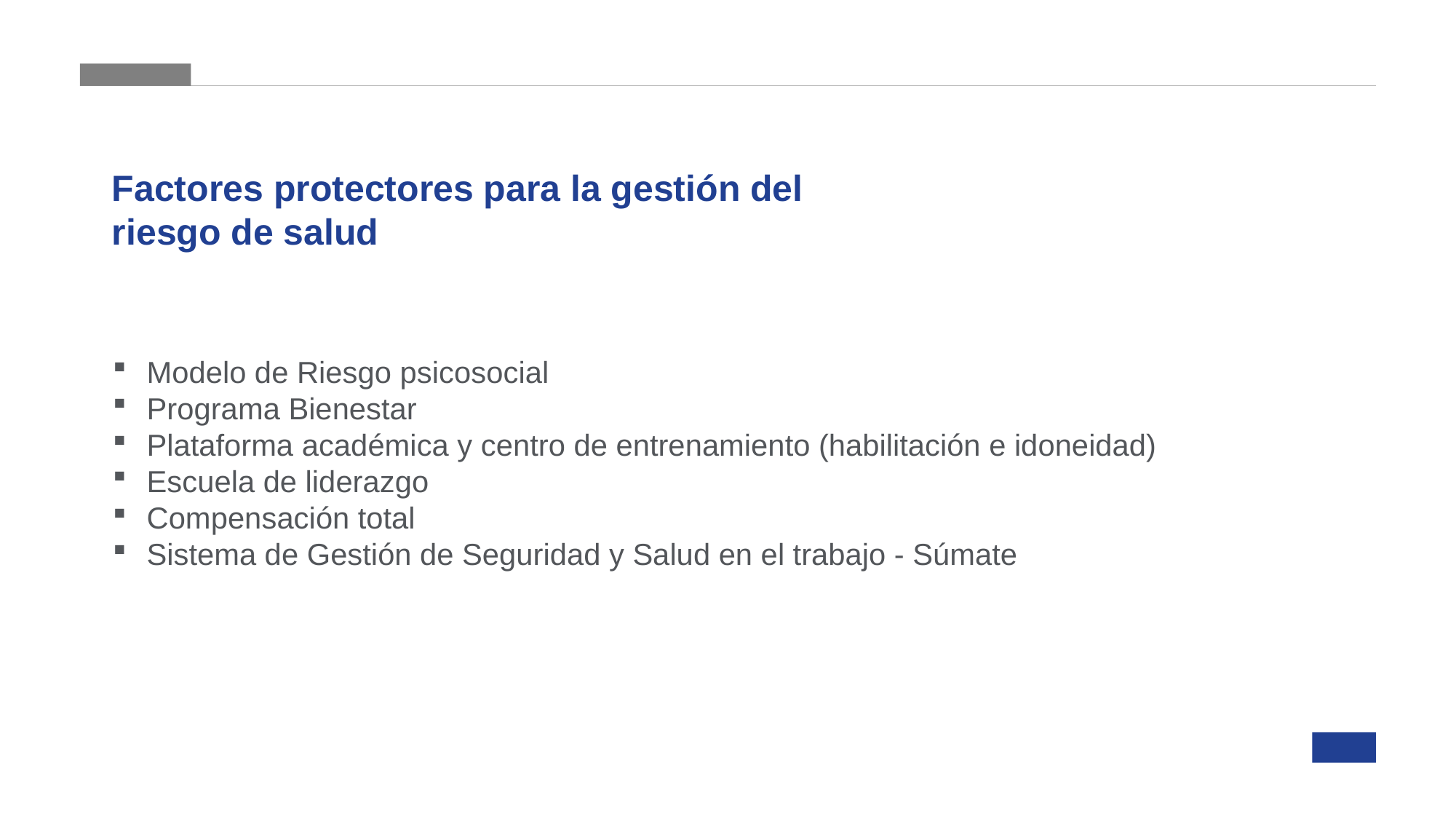

Factores protectores para la gestión del riesgo de salud
Modelo de Riesgo psicosocial
Programa Bienestar
Plataforma académica y centro de entrenamiento (habilitación e idoneidad)
Escuela de liderazgo
Compensación total
Sistema de Gestión de Seguridad y Salud en el trabajo - Súmate